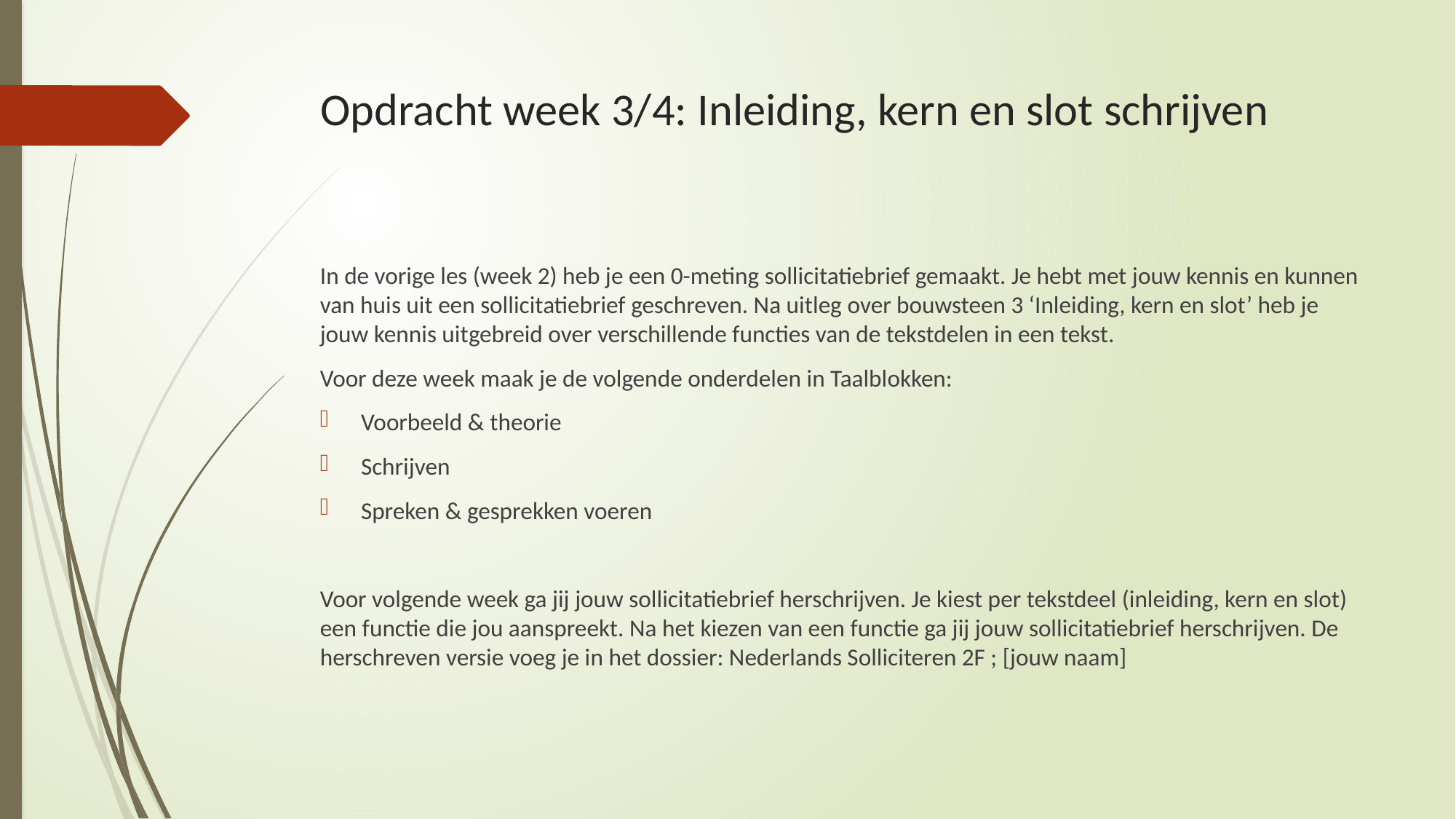

# Opdracht week 3/4: Inleiding, kern en slot schrijven
In de vorige les (week 2) heb je een 0-meting sollicitatiebrief gemaakt. Je hebt met jouw kennis en kunnen van huis uit een sollicitatiebrief geschreven. Na uitleg over bouwsteen 3 ‘Inleiding, kern en slot’ heb je jouw kennis uitgebreid over verschillende functies van de tekstdelen in een tekst.
Voor deze week maak je de volgende onderdelen in Taalblokken:
Voorbeeld & theorie
Schrijven
Spreken & gesprekken voeren

Voor volgende week ga jij jouw sollicitatiebrief herschrijven. Je kiest per tekstdeel (inleiding, kern en slot) een functie die jou aanspreekt. Na het kiezen van een functie ga jij jouw sollicitatiebrief herschrijven. De herschreven versie voeg je in het dossier: Nederlands Solliciteren 2F ; [jouw naam]